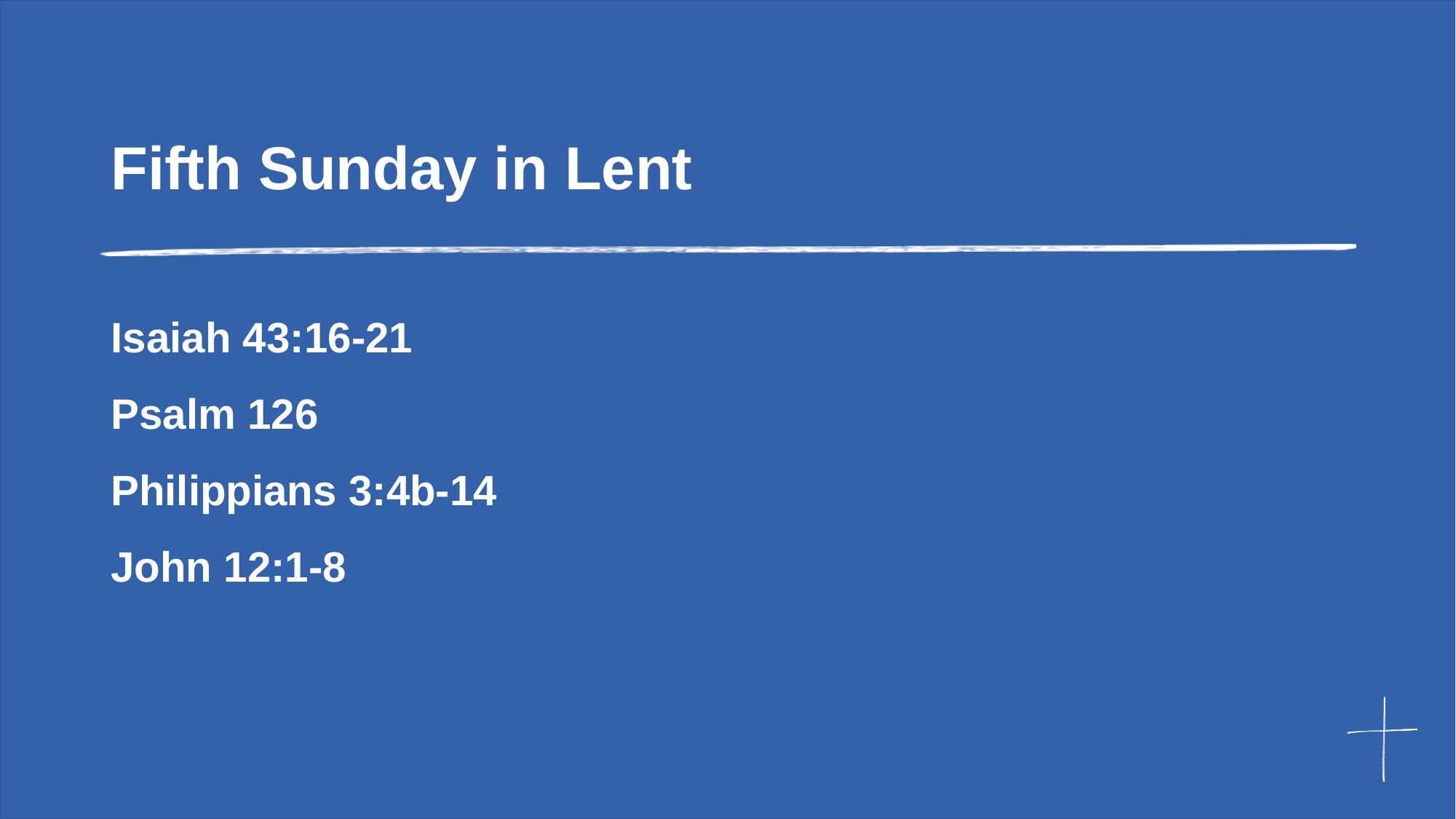

# Fifth Sunday in Lent
Isaiah 43:16-21
Psalm 126
Philippians 3:4b-14
John 12:1-8